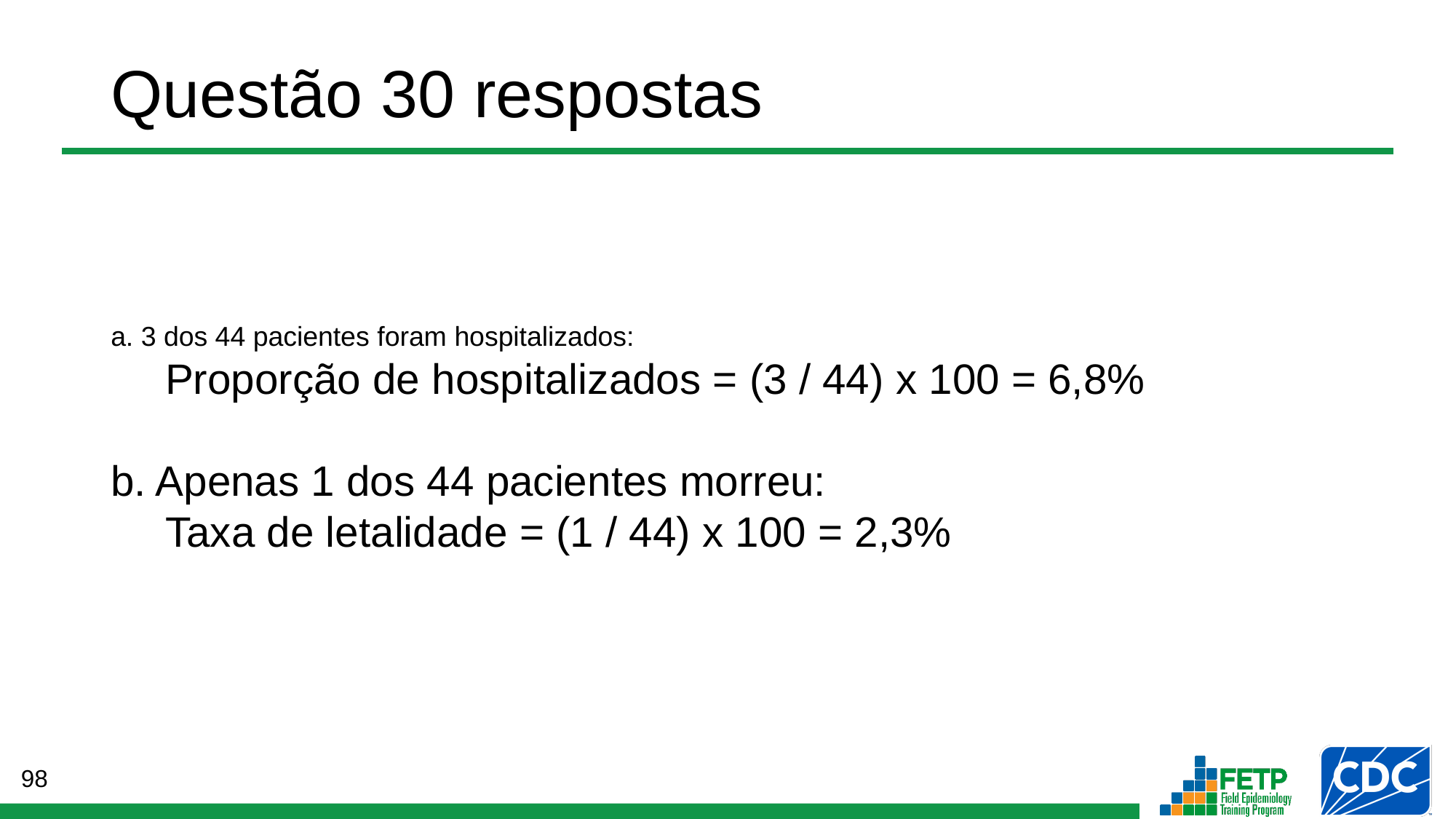

# Questão 30 respostas
a. 3 dos 44 pacientes foram hospitalizados:
Proporção de hospitalizados = (3 / 44) x 100 = 6,8%

b. Apenas 1 dos 44 pacientes morreu:
Taxa de letalidade = (1 / 44) x 100 = 2,3%